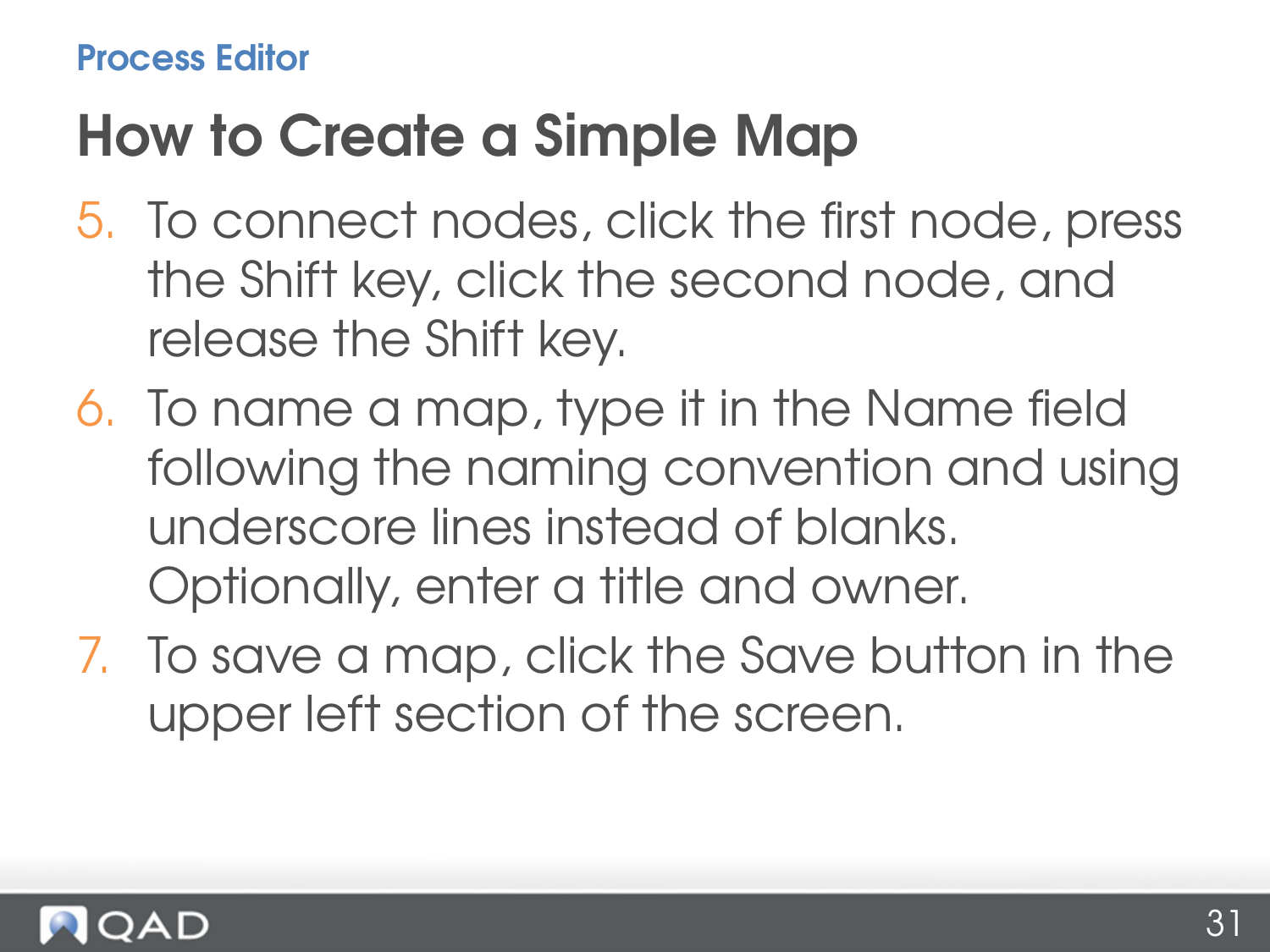

Process Editor
# How to Create a Simple Map
To connect nodes, click the first node, press the Shift key, click the second node, and release the Shift key.
To name a map, type it in the Name field following the naming convention and using underscore lines instead of blanks. Optionally, enter a title and owner.
To save a map, click the Save button in the upper left section of the screen.
31